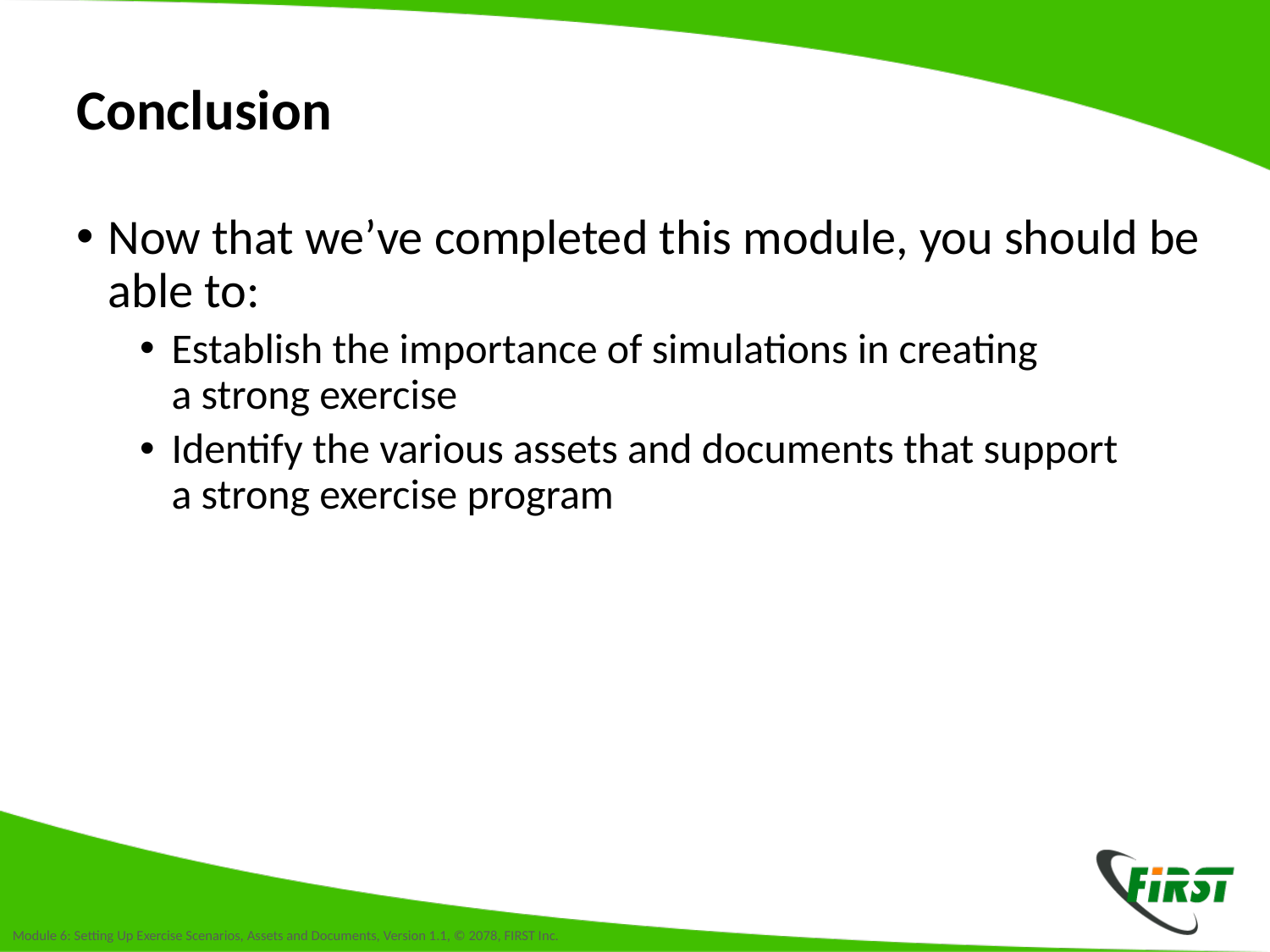

# Conclusion
Now that we’ve completed this module, you should be able to:
Establish the importance of simulations in creating
a strong exercise
Identify the various assets and documents that support
a strong exercise program